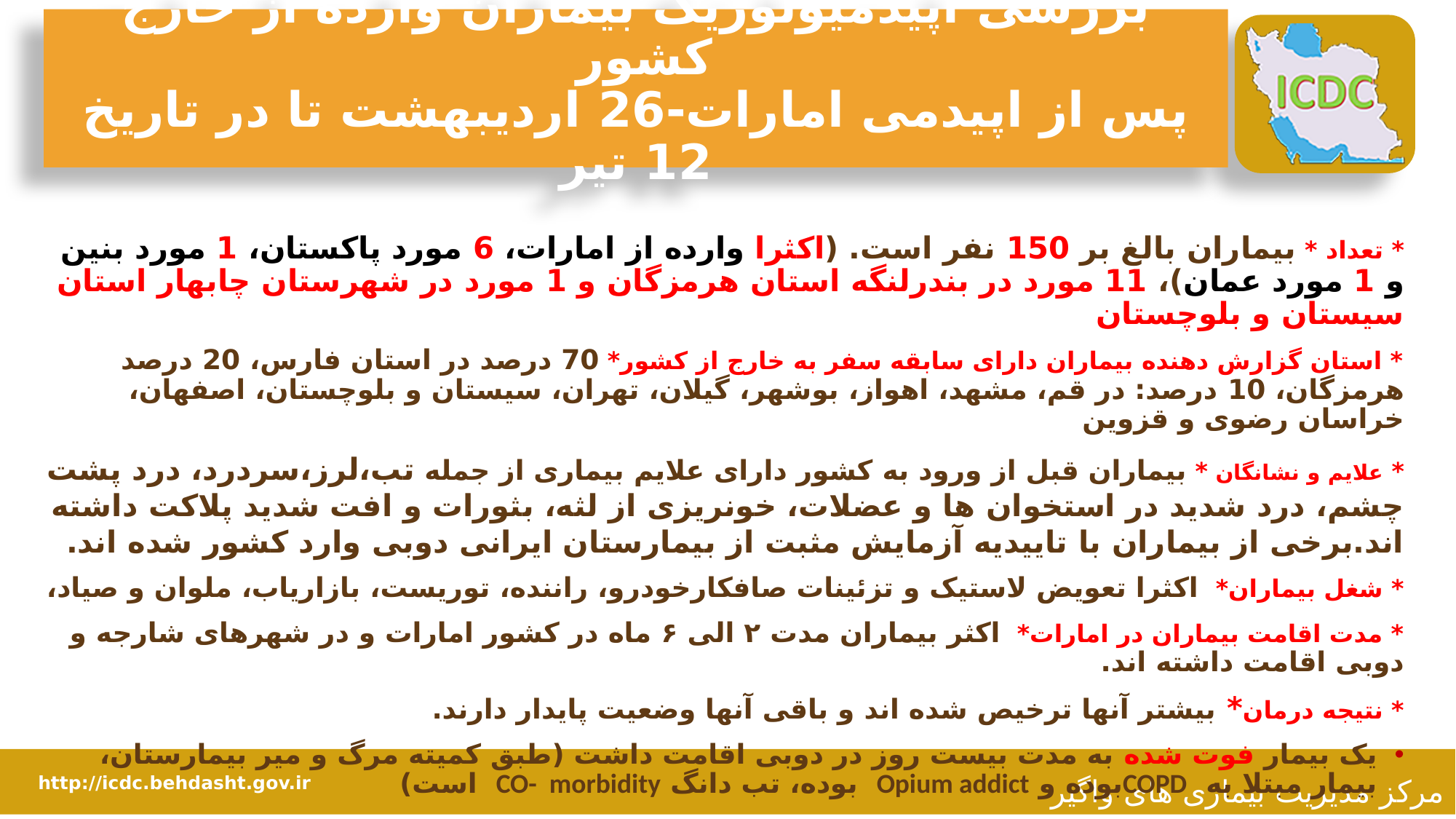

# بررسی اپیدمیولوژیک بیماران وارده از خارج کشور پس از اپیدمی امارات-26 اردیبهشت تا در تاریخ 12 تیر

* تعداد * بیماران بالغ بر 150 نفر است. (اکثرا وارده از امارات، 6 مورد پاکستان، 1 مورد بنین و 1 مورد عمان)، 11 مورد در بندرلنگه استان هرمزگان و 1 مورد در شهرستان چابهار استان سیستان و بلوچستان
* استان گزارش دهنده بیماران دارای سابقه سفر به خارج از کشور* 70 درصد در استان فارس، 20 درصد هرمزگان، 10 درصد: در قم، مشهد، اهواز، بوشهر، گیلان، تهران، سیستان و بلوچستان، اصفهان، خراسان رضوی و قزوین
* علایم و نشانگان * بیماران قبل از ورود به کشور دارای علایم بیماری از جمله تب،لرز،سردرد، درد پشت چشم، درد شدید در استخوان ها و عضلات، خونریزی از لثه، بثورات و افت شدید پلاکت داشته اند.برخی از بیماران با تاییدیه آزمایش مثبت از بیمارستان ایرانی دوبی وارد کشور شده اند.
* شغل بیماران*  اکثرا تعویض لاستیک و تزئینات صافکارخودرو، راننده، توریست، بازاریاب، ملوان و صیاد،
* مدت اقامت بیماران در امارات*  اکثر بیماران مدت ۲ الی ۶ ماه در کشور امارات و در شهرهای شارجه و دوبی اقامت داشته اند.
* نتیجه درمان* بیشتر آنها ترخیص شده اند و باقی آنها وضعیت پایدار دارند.
یک بیمار فوت شده به مدت بیست روز در دوبی اقامت داشت (طبق کمیته مرگ و میر بیمارستان، بیمار مبتلا به  COPDبوده و Opium addict  بوده، تب دانگ CO-  morbidity  است)